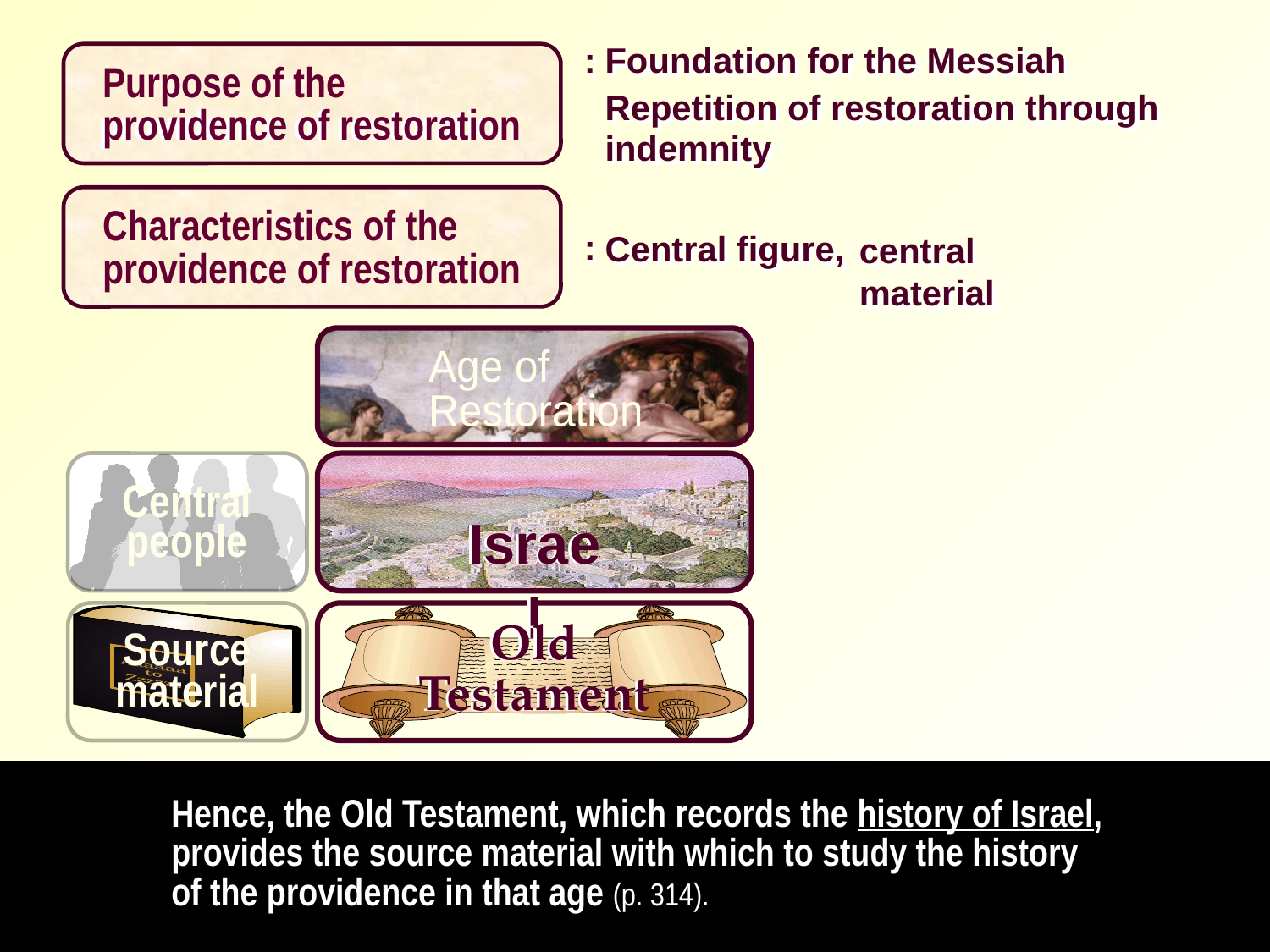

:
Foundation for the Messiah

Purpose of the
providence of restoration
Repetition of restoration through indemnity

Characteristics of the
providence of restoration
:
Central figure,
central material

Age of
Restoration

Central
Israel
people

Source
Old Testament
material

Hence, the Old Testament, which records the history of Israel, provides the source material with which to study the history of the providence in that age (p. 314).